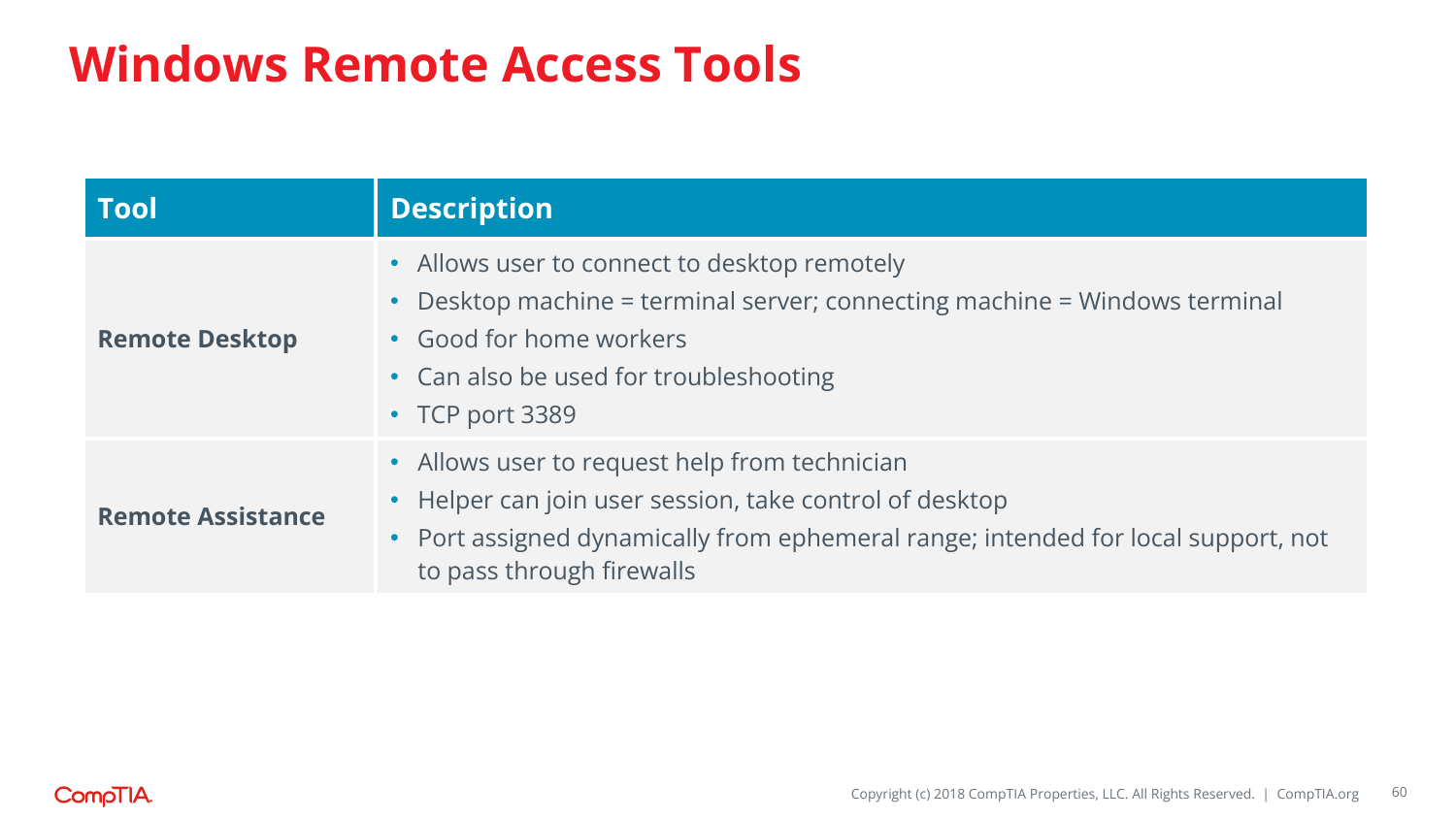

# Windows Remote Access Tools
| Tool | Description |
| --- | --- |
| Remote Desktop | Allows user to connect to desktop remotely Desktop machine = terminal server; connecting machine = Windows terminal Good for home workers Can also be used for troubleshooting TCP port 3389 |
| Remote Assistance | Allows user to request help from technician Helper can join user session, take control of desktop Port assigned dynamically from ephemeral range; intended for local support, not to pass through firewalls |
60